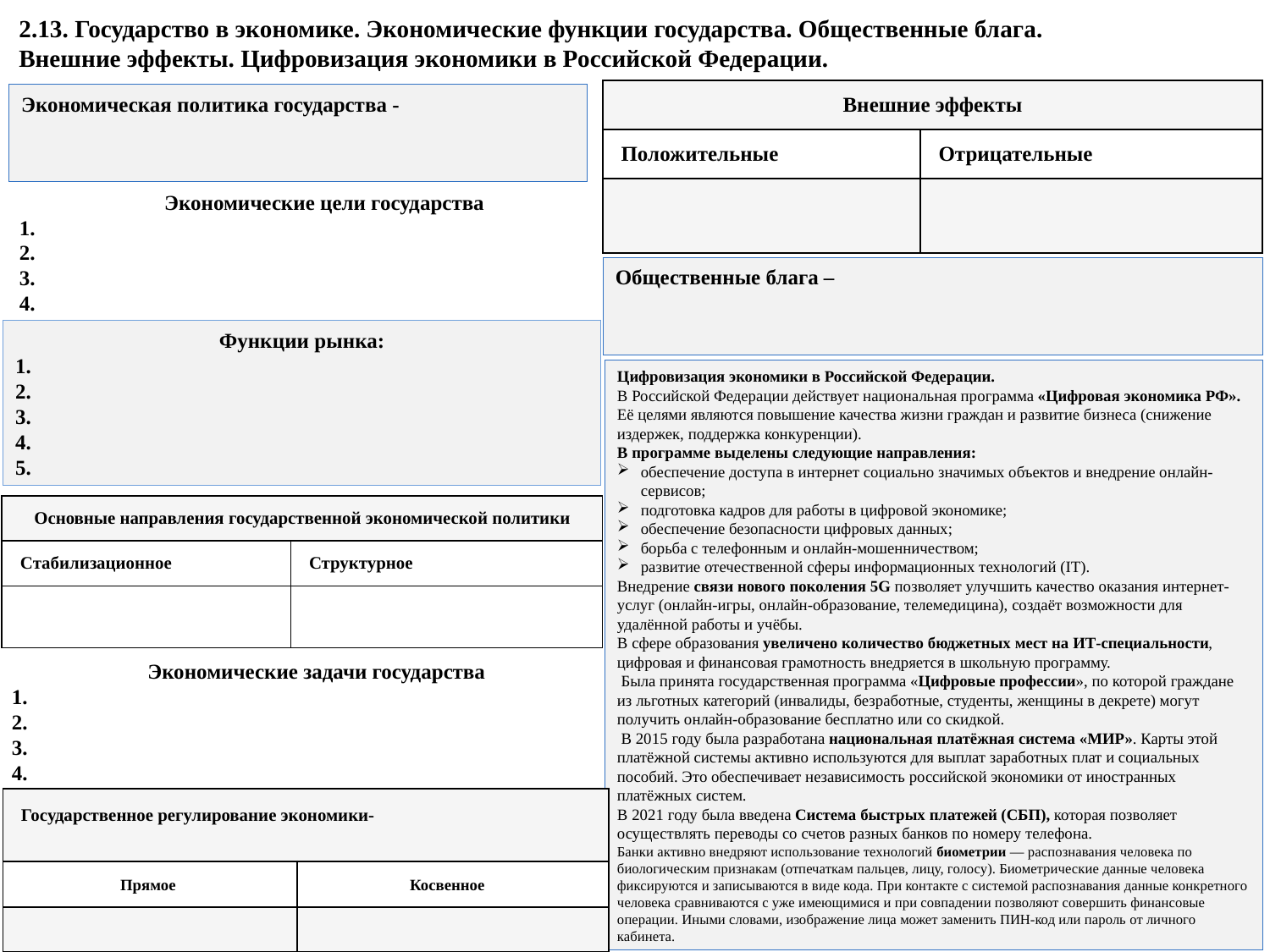

2.13. Государство в экономике. Экономические функции государства. Общественные блага.
Внешние эффекты. Цифровизация экономики в Российской Федерации.
| Внешние эффекты |  |
| --- | --- |
| Положительные | Отрицательные |
|  |  |
Экономическая политика государства -

Экономические цели государства
1.
2.
3.
4.
Общественные блага –

Функции рынка:
1.
2.
3.
4.
5.
Цифровизация экономики в Российской Федерации.
В Российской Федерации действует национальная программа «Цифровая экономика РФ». Её целями являются повышение качества жизни граждан и развитие бизнеса (снижение издержек, поддержка конкуренции).
В программе выделены следующие направления:
обеспечение доступа в интернет социально значимых объектов и внедрение онлайн-сервисов;
подготовка кадров для работы в цифровой экономике;
обеспечение безопасности цифровых данных;
борьба с телефонным и онлайн-мошенничеством;
развитие отечественной сферы информационных технологий (IT).
Внедрение связи нового поколения 5G позволяет улучшить качество оказания интернет-услуг (онлайн-игры, онлайн-образование, телемедицина), создаёт возможности для удалённой работы и учёбы.
В сфере образования увеличено количество бюджетных мест на ИТ-специальности, цифровая и финансовая грамотность внедряется в школьную программу.
 Была принята государственная программа «Цифровые профессии», по которой граждане из льготных категорий (инвалиды, безработные, студенты, женщины в декрете) могут получить онлайн-образование бесплатно или со скидкой.
 В 2015 году была разработана национальная платёжная система «МИР». Карты этой платёжной системы активно используются для выплат заработных плат и социальных пособий. Это обеспечивает независимость российской экономики от иностранных платёжных систем.
В 2021 году была введена Система быстрых платежей (СБП), которая позволяет осуществлять переводы со счетов разных банков по номеру телефона.
Банки активно внедряют использование технологий биометрии — распознавания человека по биологическим признакам (отпечаткам пальцев, лицу, голосу). Биометрические данные человека фиксируются и записываются в виде кода. При контакте с системой распознавания данные конкретного человека сравниваются с уже имеющимися и при совпадении позволяют совершить финансовые операции. Иными словами, изображение лица может заменить ПИН-код или пароль от личного кабинета.
| Основные направления государственной экономической политики |  |
| --- | --- |
| Стабилизационное | Структурное |
|  |  |
Экономические задачи государства
1.
2.
3.
4.
| Государственное регулирование экономики- |  |
| --- | --- |
| Прямое | Косвенное |
|  |  |